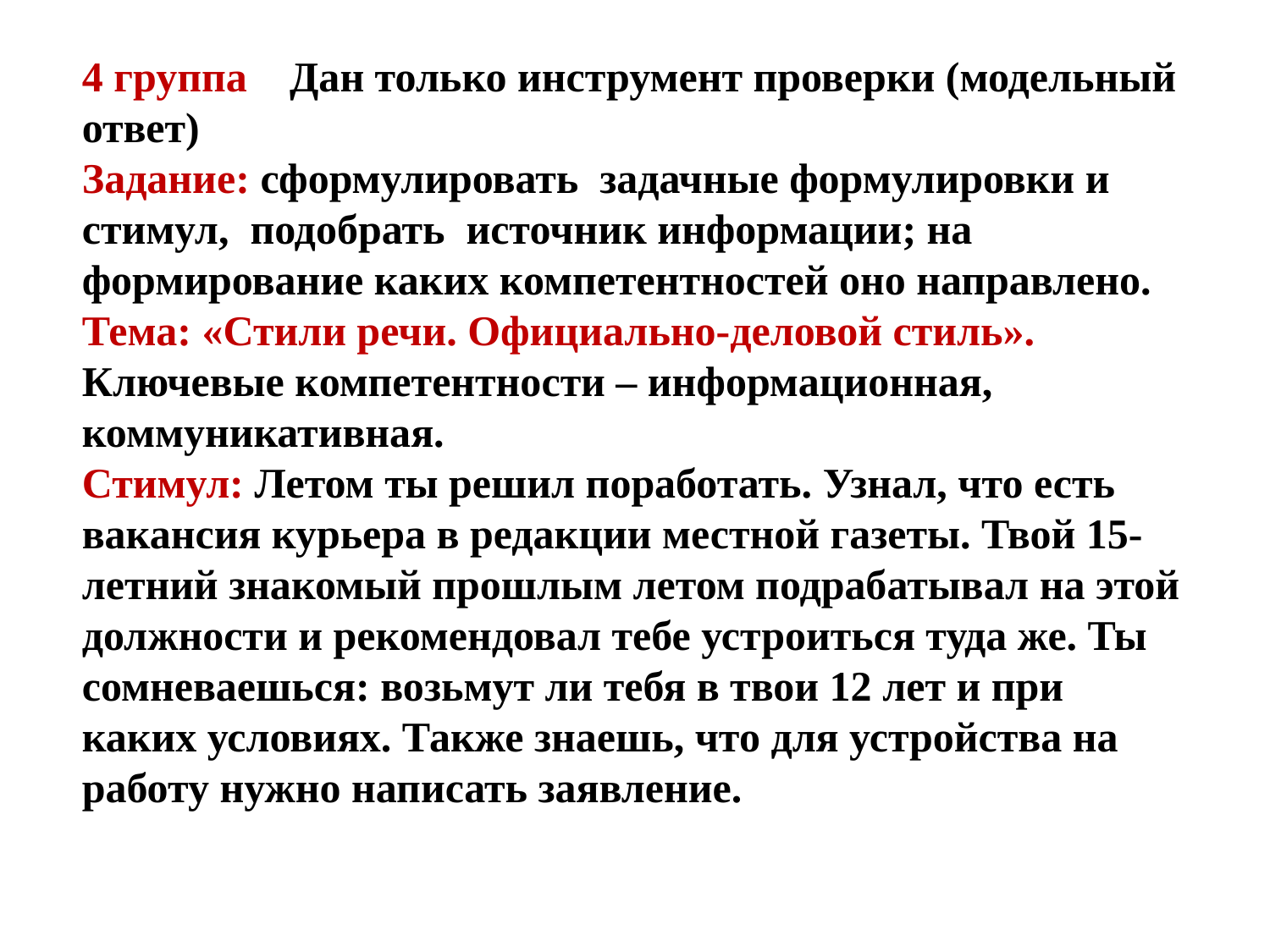

4 группа    Дан только инструмент проверки (модельный ответ)
Задание: сформулировать  задачные формулировки и стимул,  подобрать  источник информации; на формирование каких компетентностей оно направлено.
Тема: «Стили речи. Официально-деловой стиль».
Ключевые компетентности – информационная, коммуникативная.
Стимул: Летом ты решил поработать. Узнал, что есть вакансия курьера в редакции местной газеты. Твой 15-летний знакомый прошлым летом подрабатывал на этой должности и рекомендовал тебе устроиться туда же. Ты сомневаешься: возьмут ли тебя в твои 12 лет и при каких условиях. Также знаешь, что для устройства на работу нужно написать заявление.